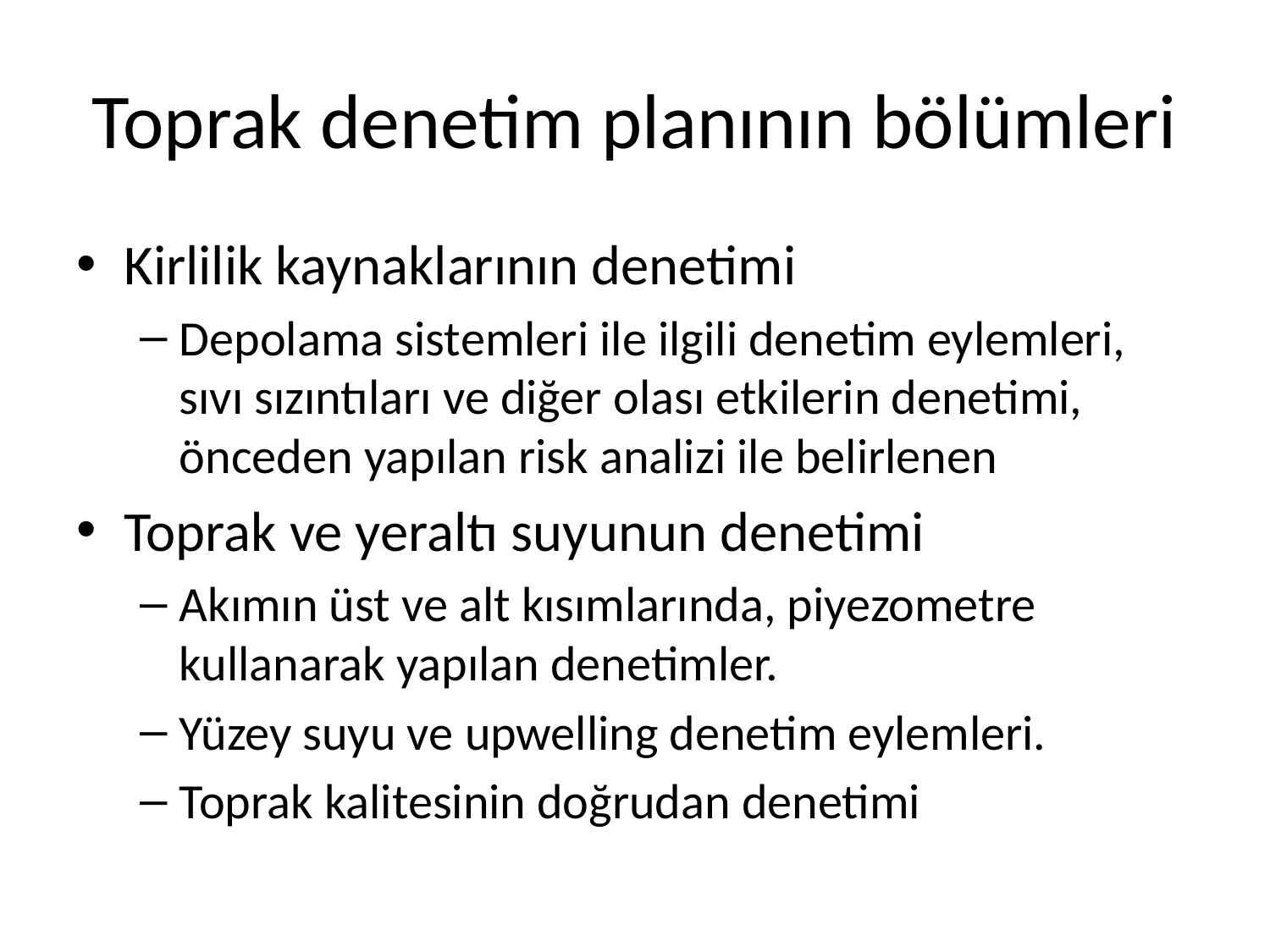

# Toprak denetim planının bölümleri
Kirlilik kaynaklarının denetimi
Depolama sistemleri ile ilgili denetim eylemleri, sıvı sızıntıları ve diğer olası etkilerin denetimi, önceden yapılan risk analizi ile belirlenen
Toprak ve yeraltı suyunun denetimi
Akımın üst ve alt kısımlarında, piyezometre kullanarak yapılan denetimler.
Yüzey suyu ve upwelling denetim eylemleri.
Toprak kalitesinin doğrudan denetimi